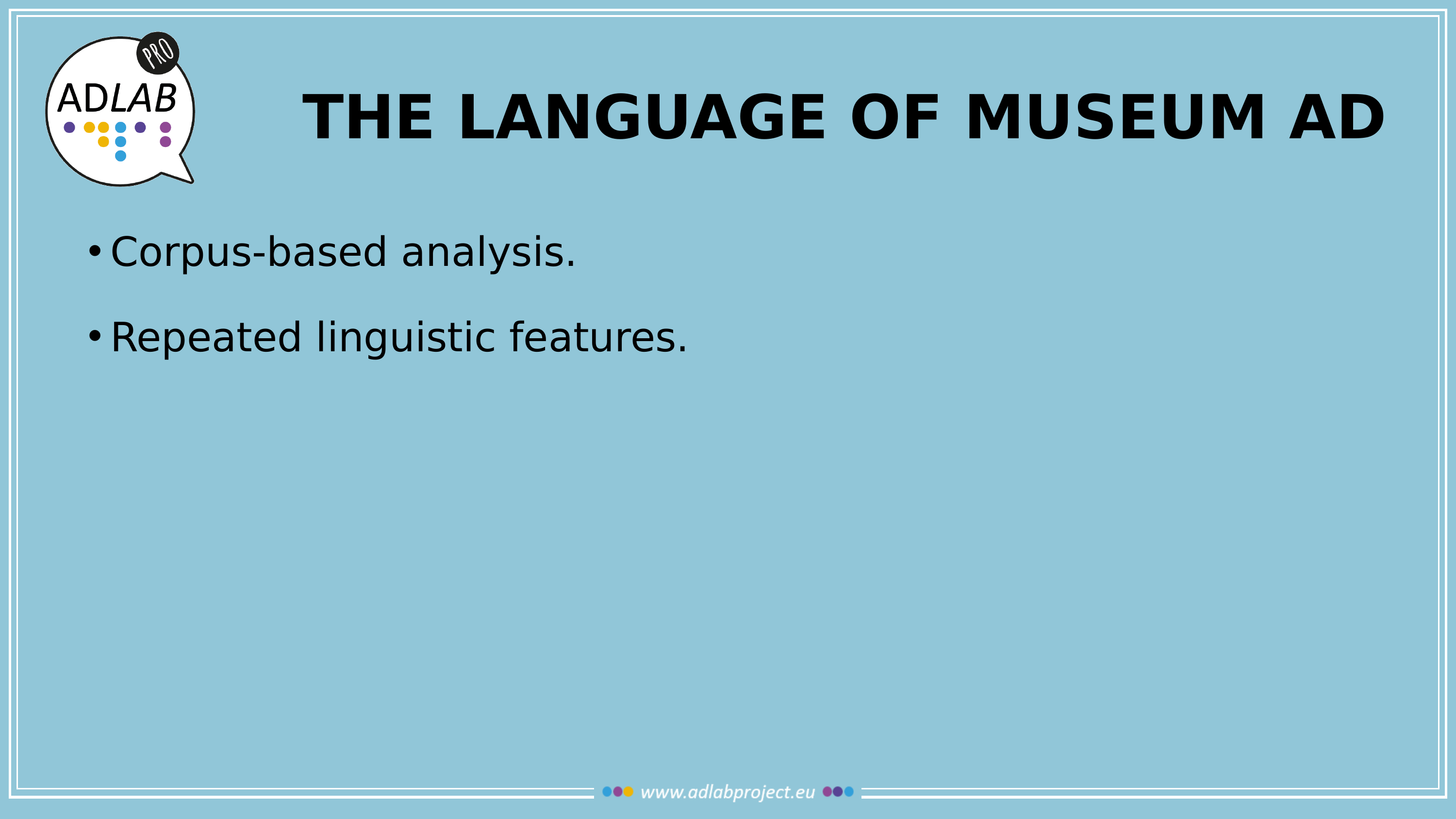

# The language of museum ad
Corpus-based analysis.
Repeated linguistic features.